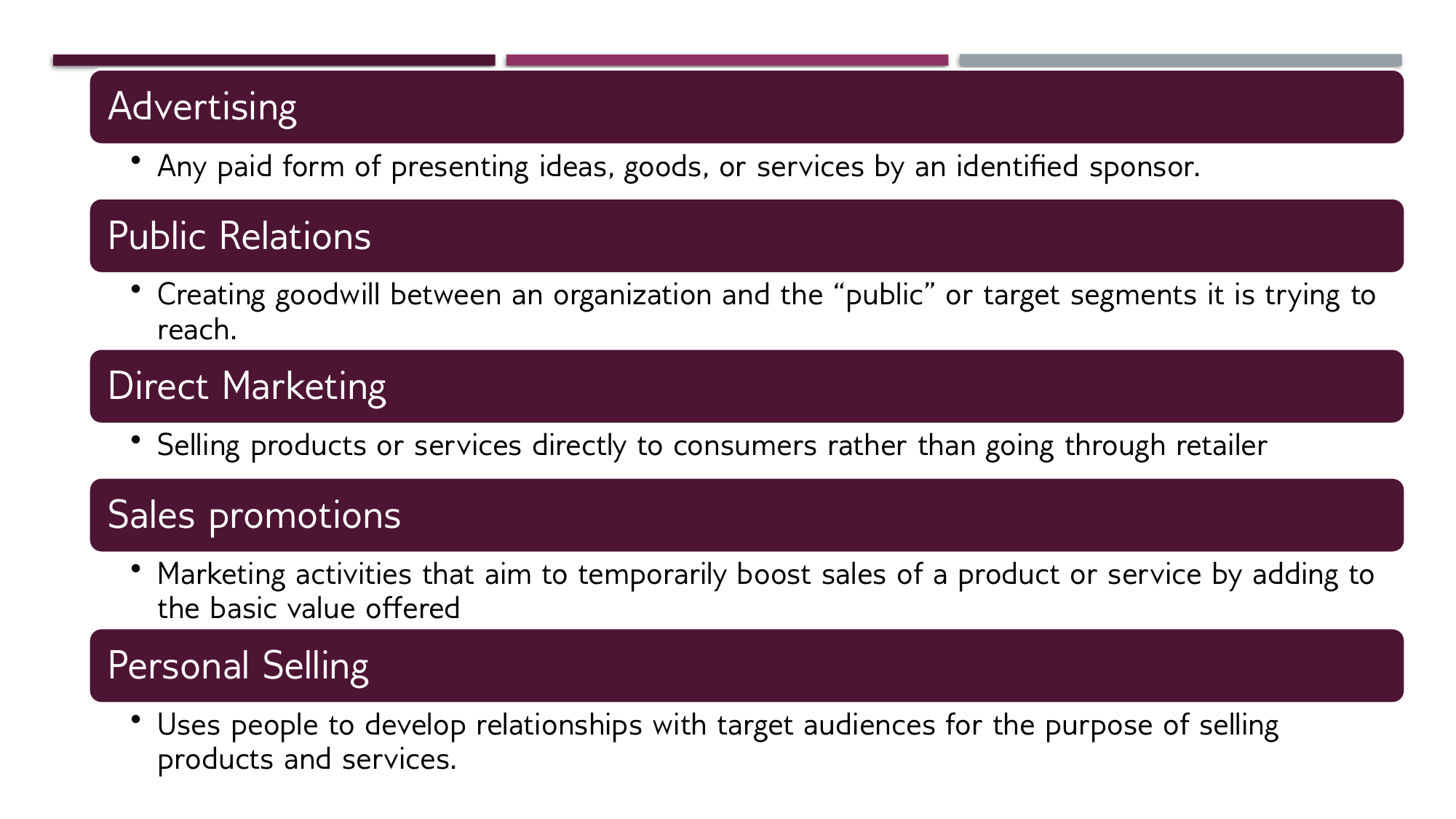

Advertising
Any paid form of presenting ideas, goods, or services by an identified sponsor.
Public Relations
Creating goodwill between an organization and the “public” or target segments it is trying to reach.
Direct Marketing
Selling products or services directly to consumers rather than going through retailer
Sales promotions
Marketing activities that aim to temporarily boost sales of a product or service by adding to the basic value offered
Personal Selling
Uses people to develop relationships with target audiences for the purpose of selling products and services.